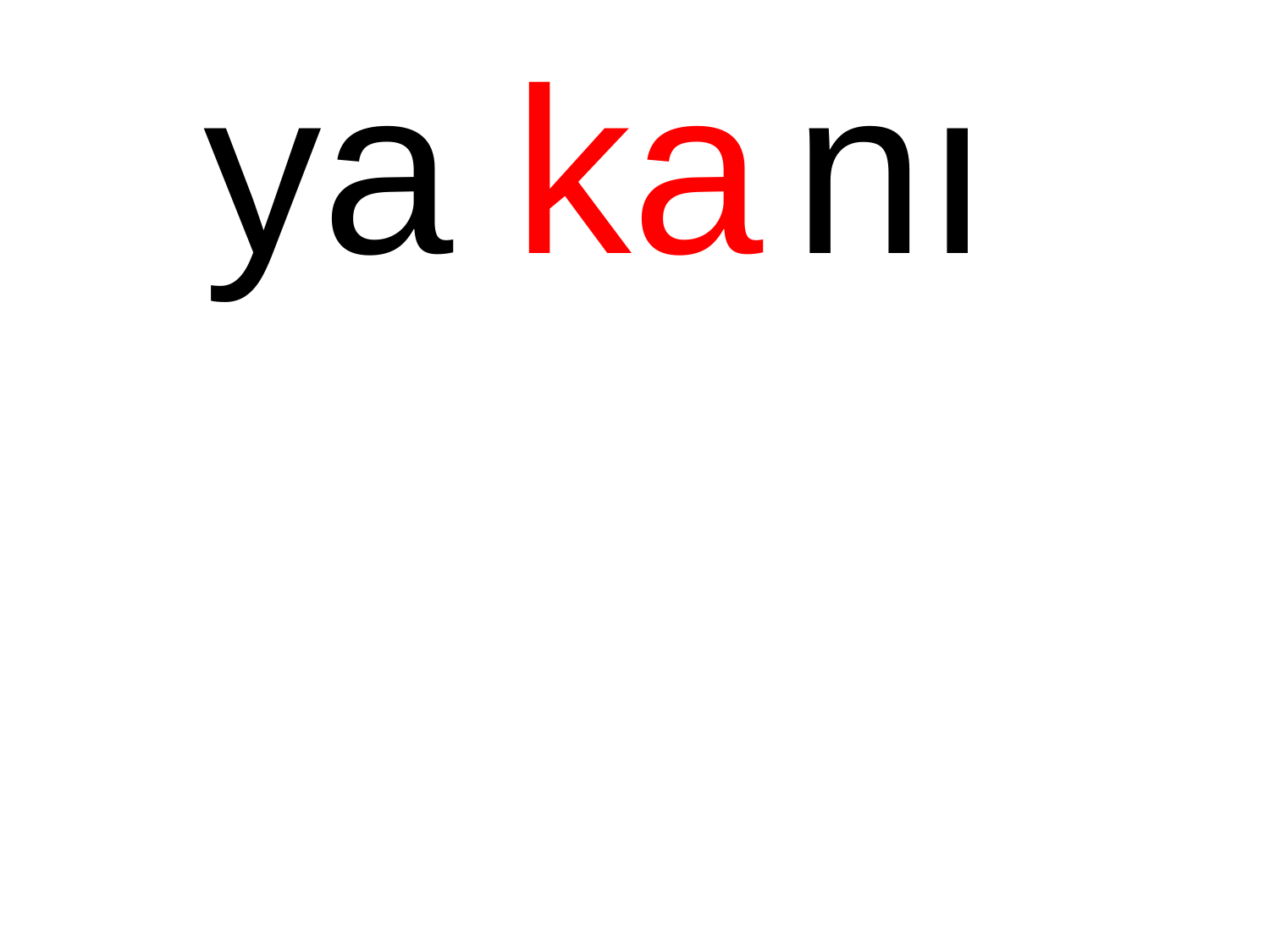

| ya |
| --- |
| ka |
| --- |
| nı |
| --- |